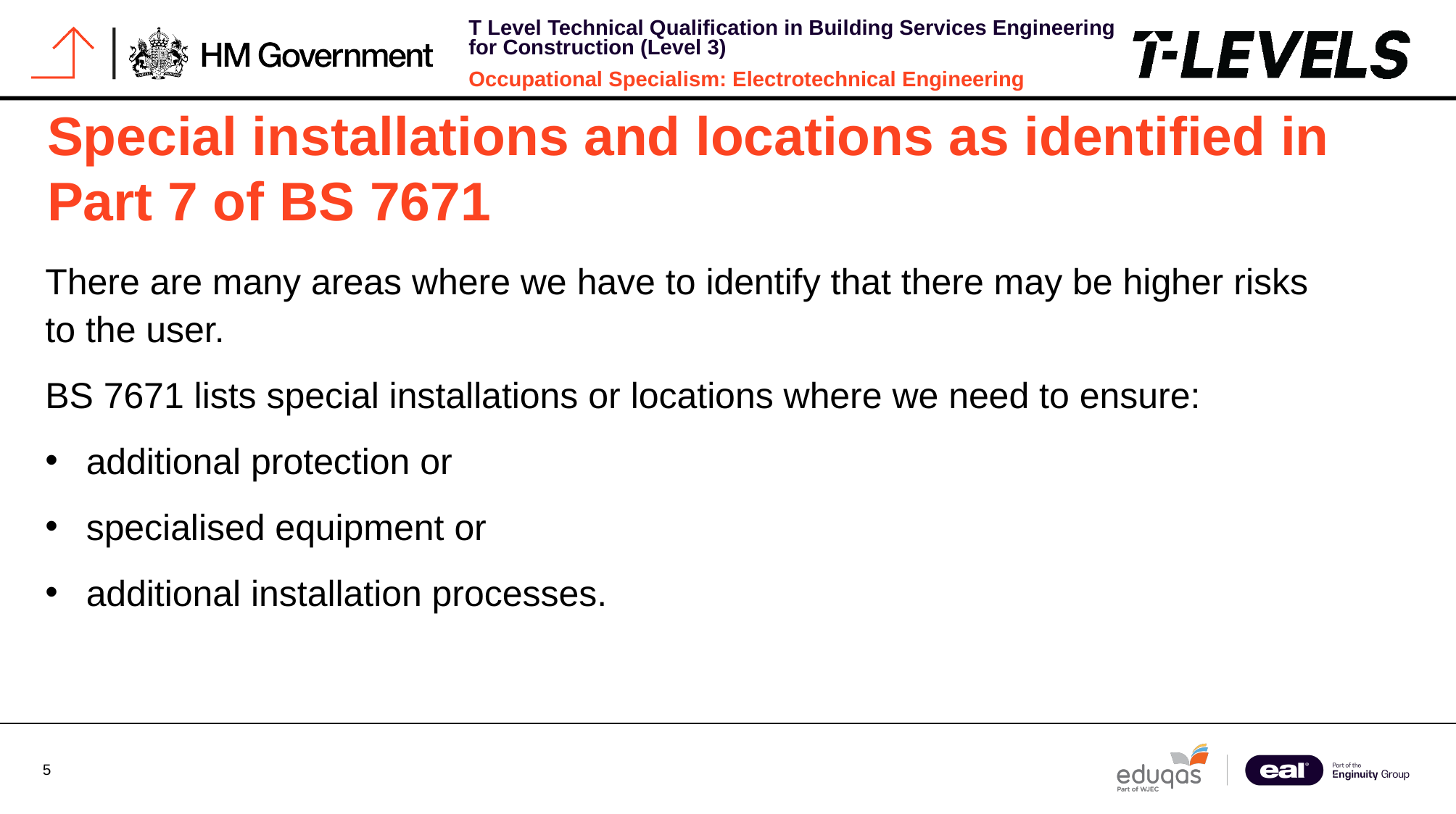

# Special installations and locations as identified in Part 7 of BS 7671
There are many areas where we have to identify that there may be higher risks to the user.
BS 7671 lists special installations or locations where we need to ensure:
additional protection or
specialised equipment or
additional installation processes.